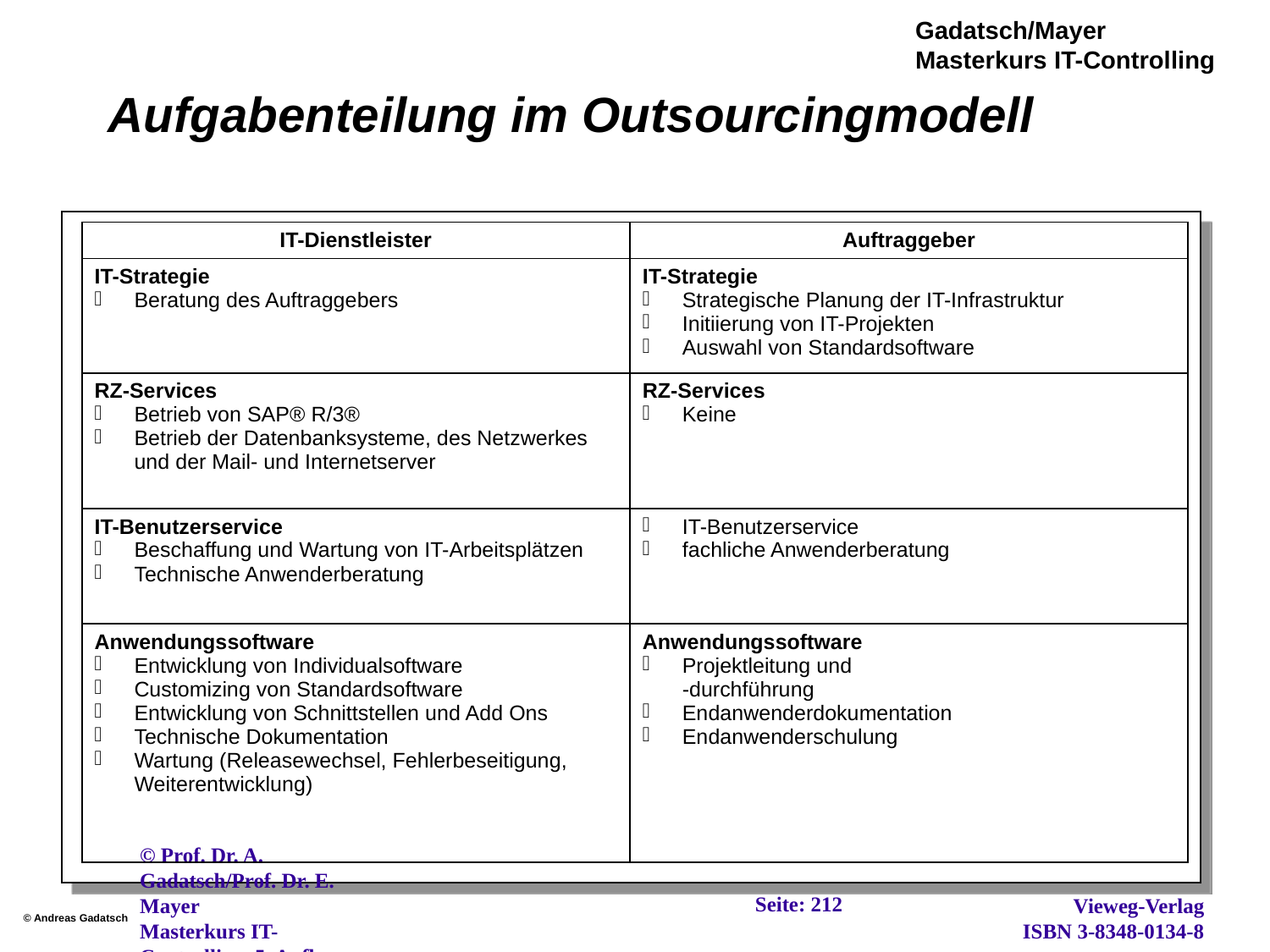

# Aufgabenteilung im Outsourcingmodell
| IT-Dienstleister | Auftraggeber |
| --- | --- |
| IT-Strategie Beratung des Auftraggebers | IT-Strategie Strategische Planung der IT-Infrastruktur Initiierung von IT-Projekten Auswahl von Standardsoftware |
| RZ-Services Betrieb von SAP® R/3® Betrieb der Datenbanksysteme, des Netzwerkes und der Mail- und Internetserver | RZ-Services Keine |
| IT-Benutzerservice Beschaffung und Wartung von IT-Arbeitsplätzen Technische Anwenderberatung | IT-Benutzerservice fachliche Anwenderberatung |
| Anwendungssoftware Entwicklung von Individualsoftware Customizing von Standardsoftware Entwicklung von Schnittstellen und Add Ons Technische Dokumentation Wartung (Releasewechsel, Fehlerbeseitigung, Weiterentwicklung) | Anwendungssoftware Projektleitung und -durchführung Endanwenderdokumentation Endanwenderschulung |

Seite: 212

© Prof. Dr. A. Gadatsch/Prof. Dr. E. Mayer
Masterkurs IT-Controlling, 5. Aufl., Wiesbaden, 2012